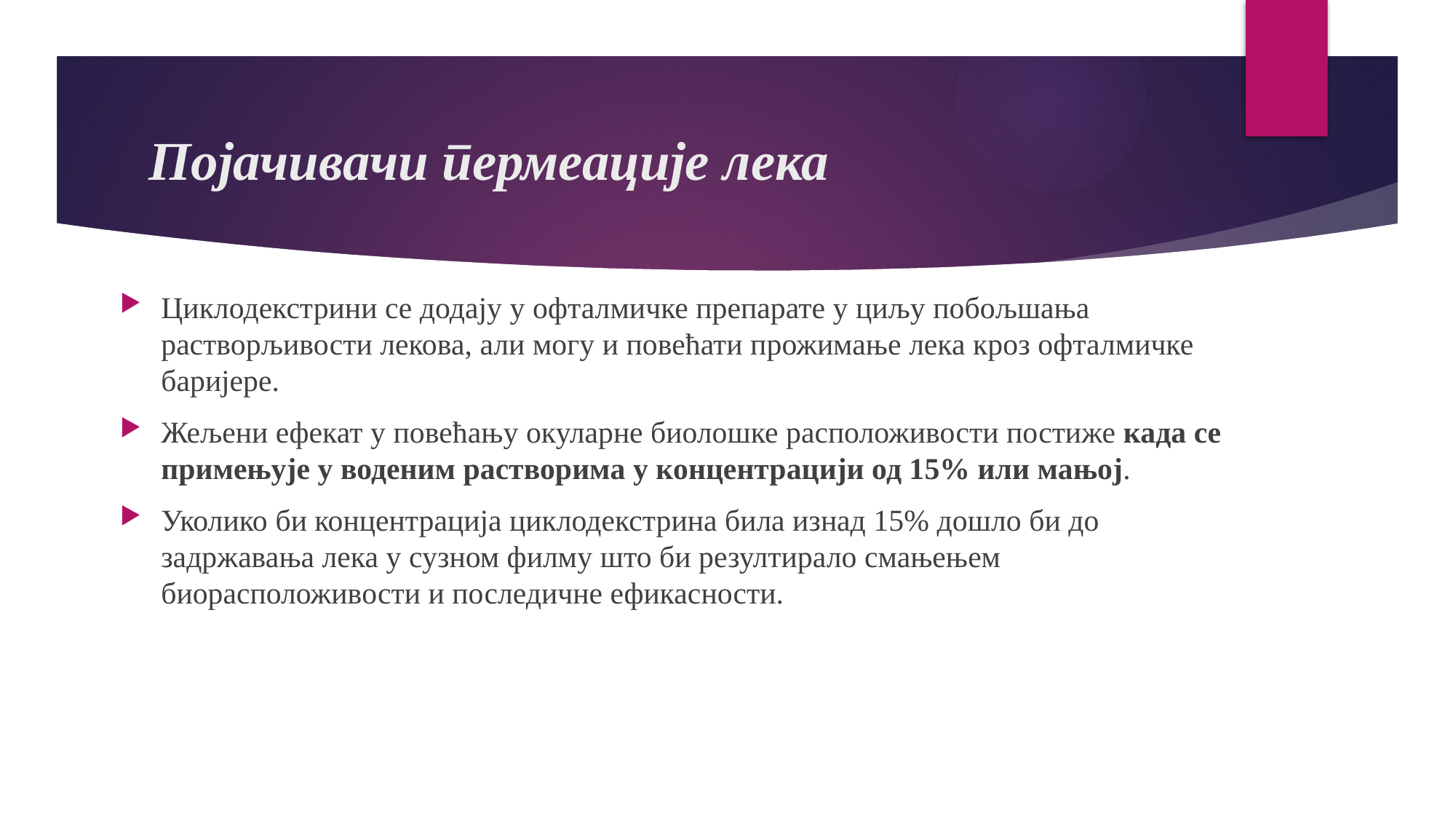

# Појачивачи пермеације лека
Циклодекстрини се додају у офталмичке препарате у циљу побољшања растворљивости лекова, али могу и повећати прожимање лека кроз офталмичке баријере.
Жељени ефекат у повећању окуларне биолошке расположивости постиже када се примењује у воденим растворима у концентрацији од 15% или мањој.
Уколико би концентрација циклодекстрина била изнад 15% дошло би до задржавања лека у сузном филму што би резултирало смањењем биорасположивости и последичне ефикасности.